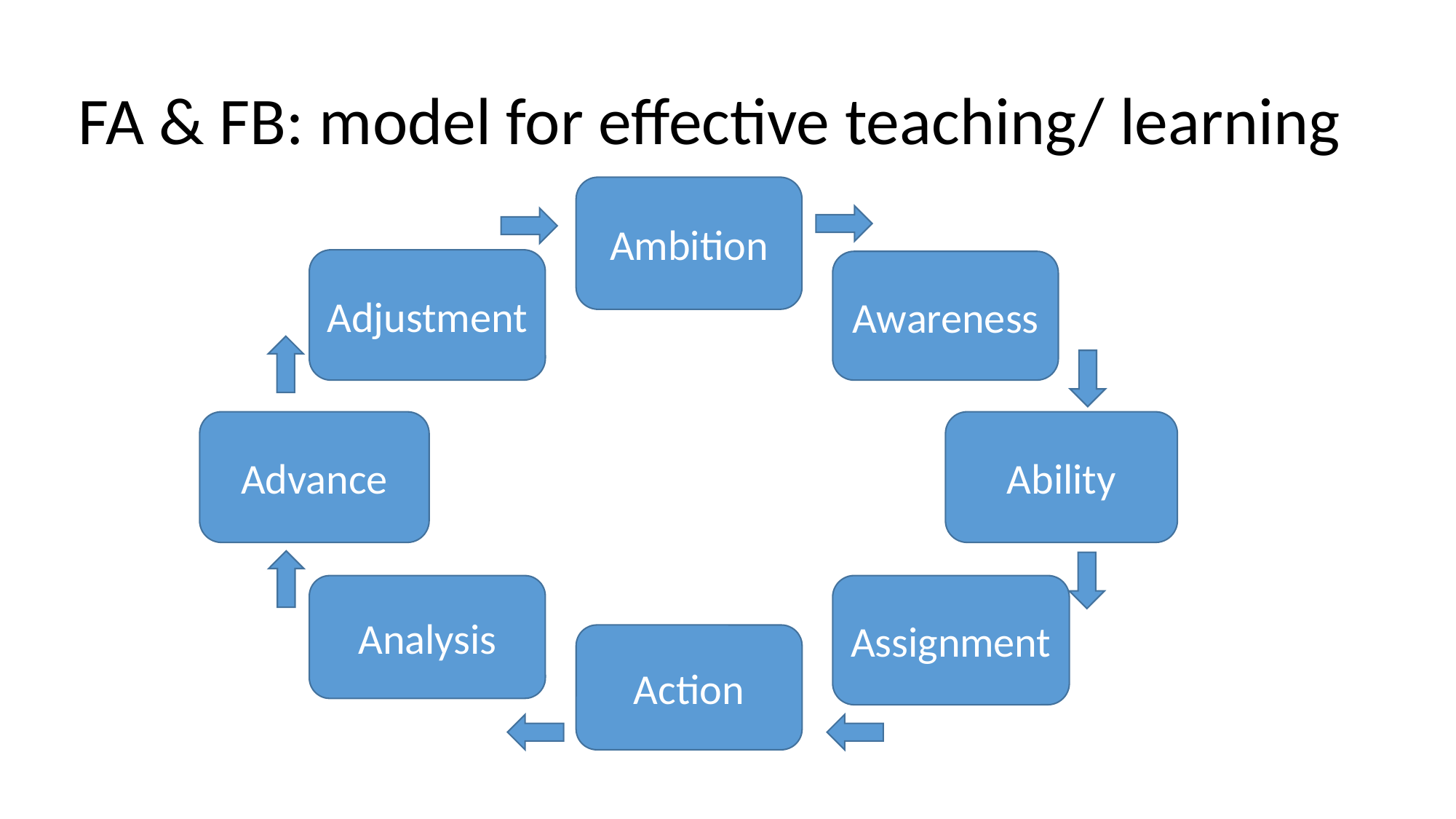

# FA & FB: model for effective teaching/ learning
Ambition

Adjustment
Awareness

Advance
Ability

Analysis
Assignment
Action